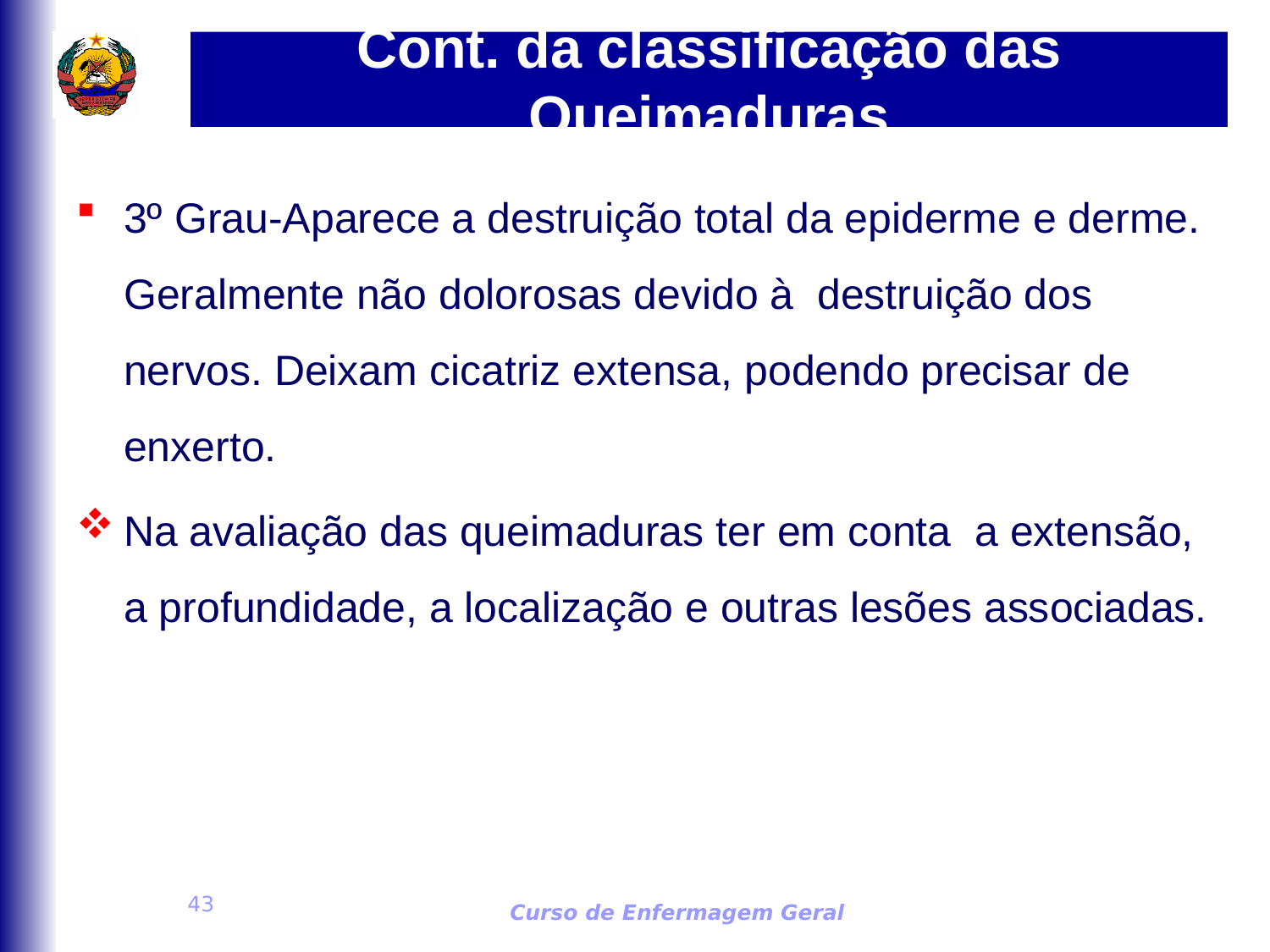

# Cont. da classificação das Queimaduras
3º Grau-Aparece a destruição total da epiderme e derme. Geralmente não dolorosas devido à  destruição dos nervos. Deixam cicatriz extensa, podendo precisar de enxerto.
Na avaliação das queimaduras ter em conta  a extensão, a profundidade, a localização e outras lesões associadas.

43
Curso de Enfermagem Geral